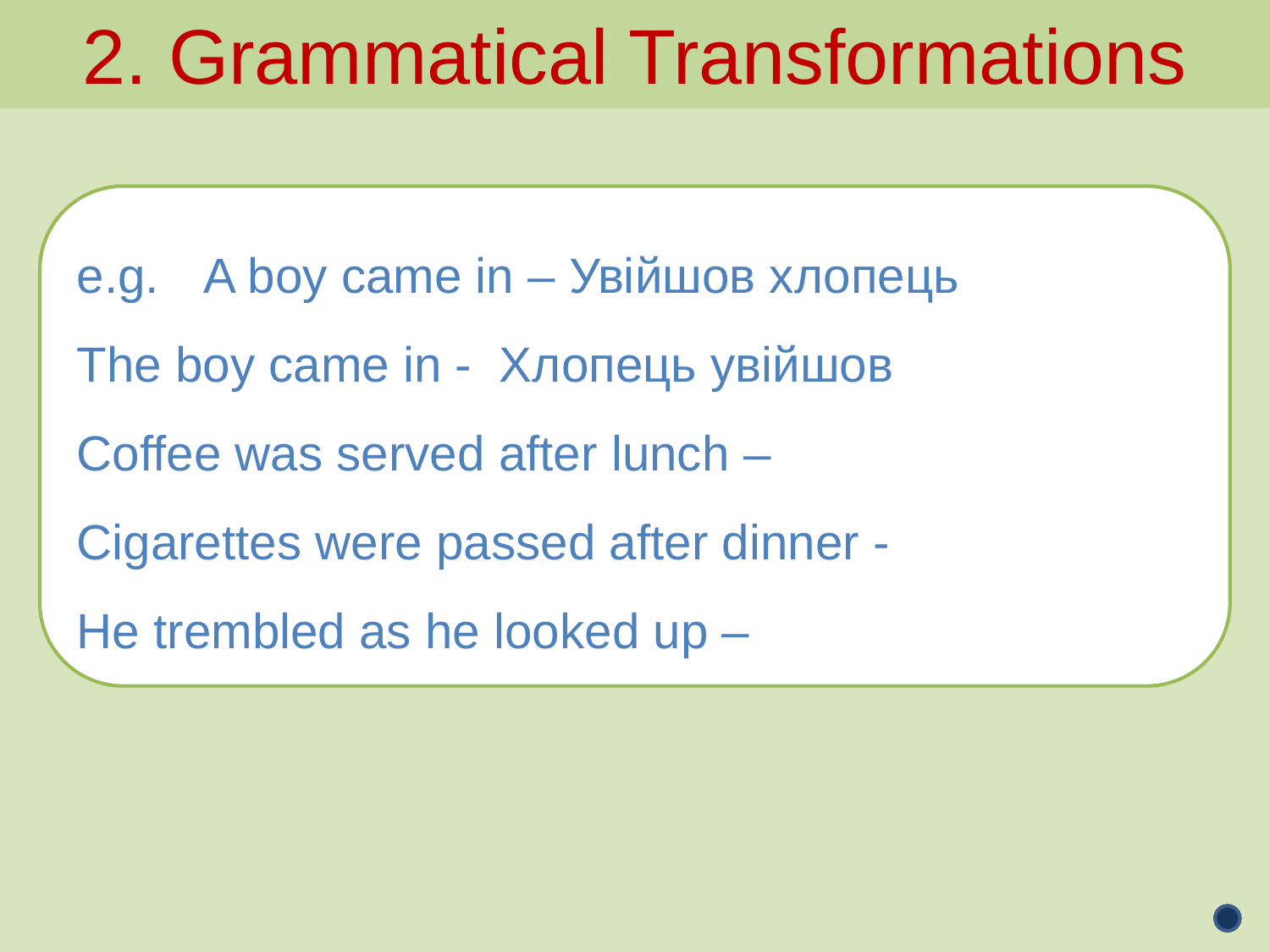

2. Grammatical Transformations
e.g. 	A boy came in – Увійшов хлопець
The boy came in -  Хлопець увійшов
Coffee was served after lunch –
Cigarettes were passed after dinner -
He trembled as he looked up –